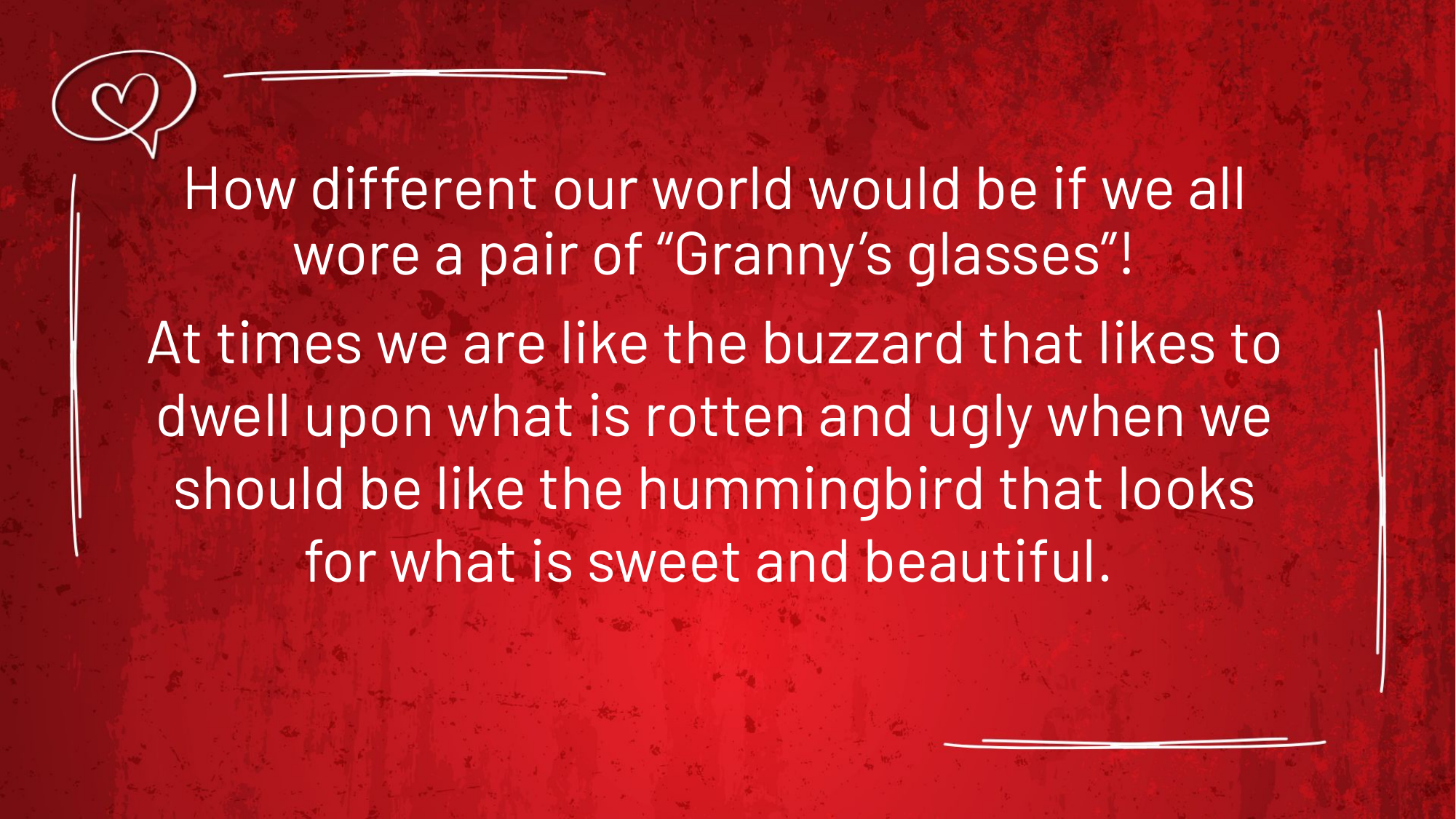

How different our world would be if we all wore a pair of “Granny’s glasses”!
At times we are like the buzzard that likes to dwell upon what is rotten and ugly when we should be like the hummingbird that looks for what is sweet and beautiful.